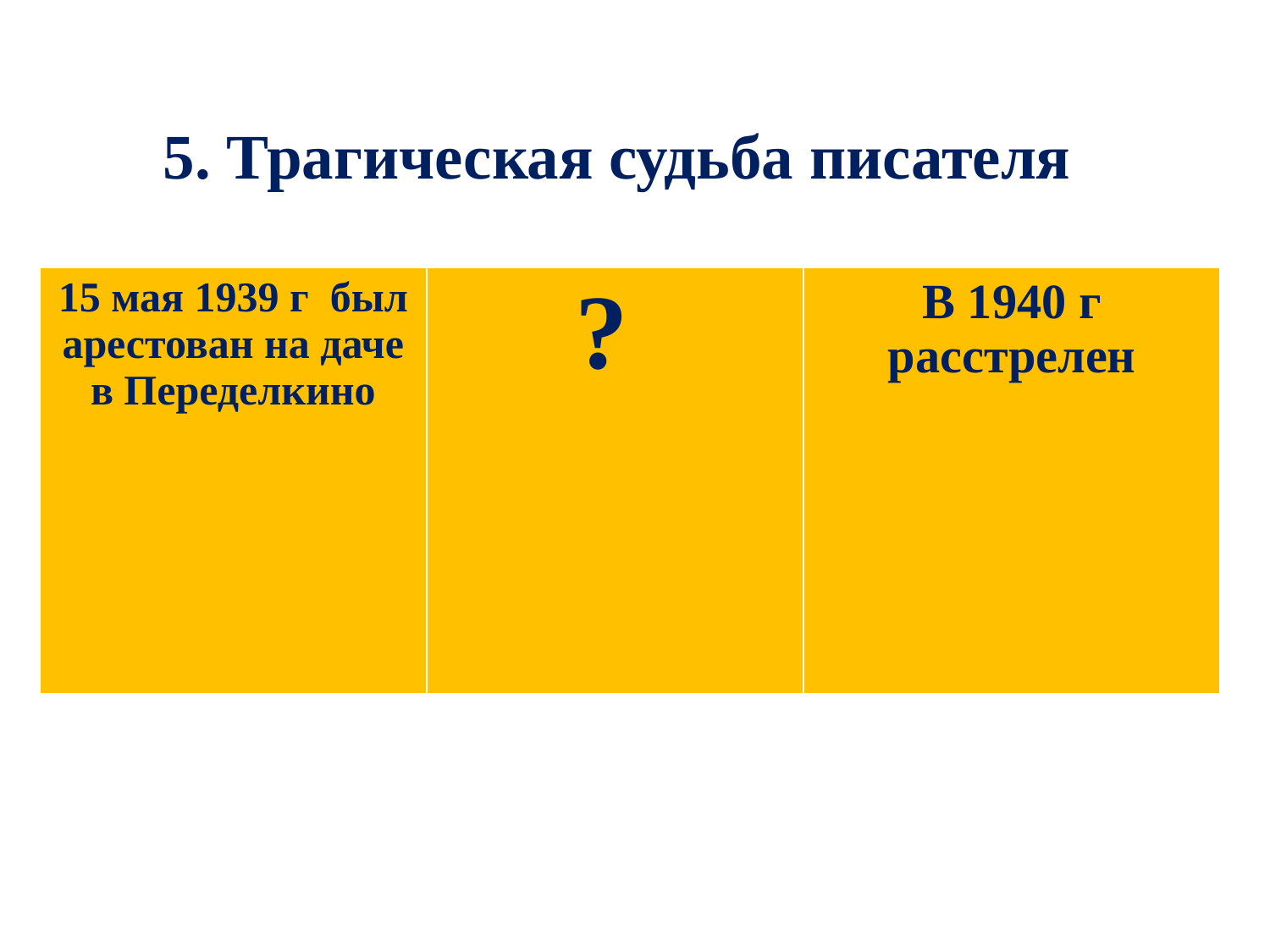

# 5. Трагическая судьба писателя
| 15 мая 1939 г был арестован на даче в Переделкино | ? | В 1940 г расстрелен |
| --- | --- | --- |